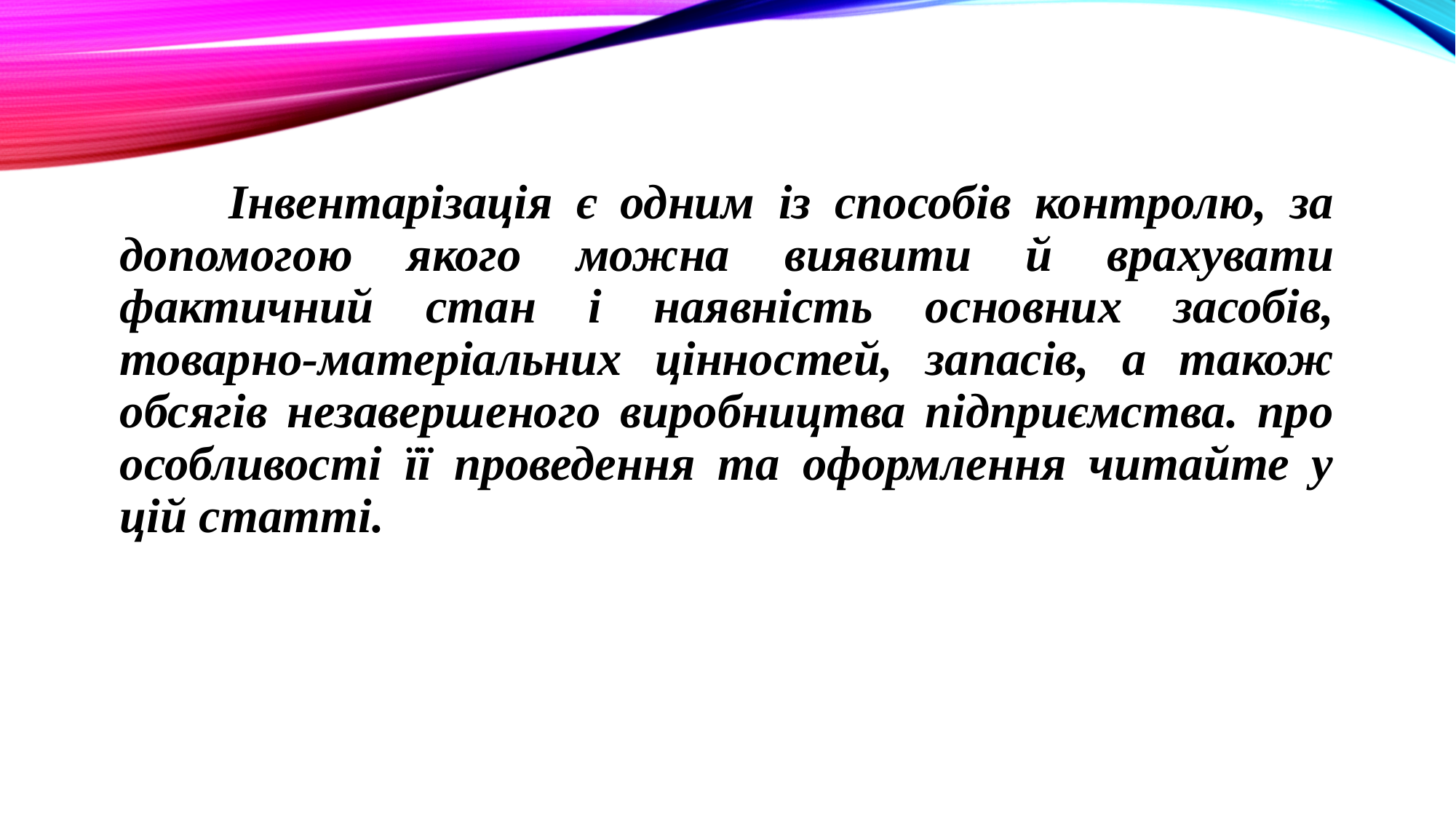

Інвентарізація є одним із способів контролю, за допомогою якого можна виявити й врахувати фактичний стан і наявність основних засобів, товарно-матеріальних цінностей, запасів, а також обсягів незавершеного виробництва підприємства. про особливості її проведення та оформлення читайте у цій статті.